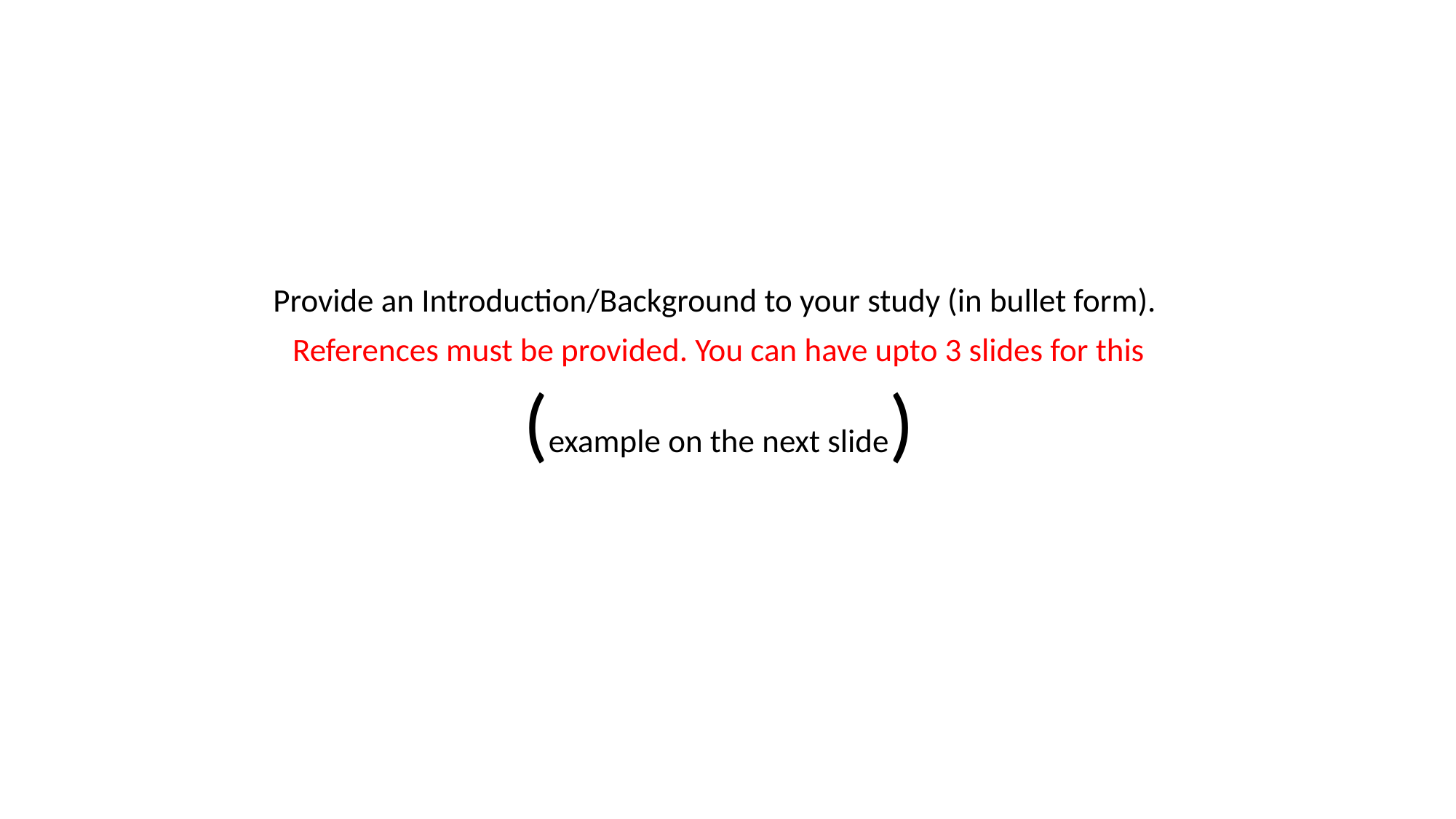

#
Provide an Introduction/Background to your study (in bullet form).
References must be provided. You can have upto 3 slides for this
(example on the next slide)